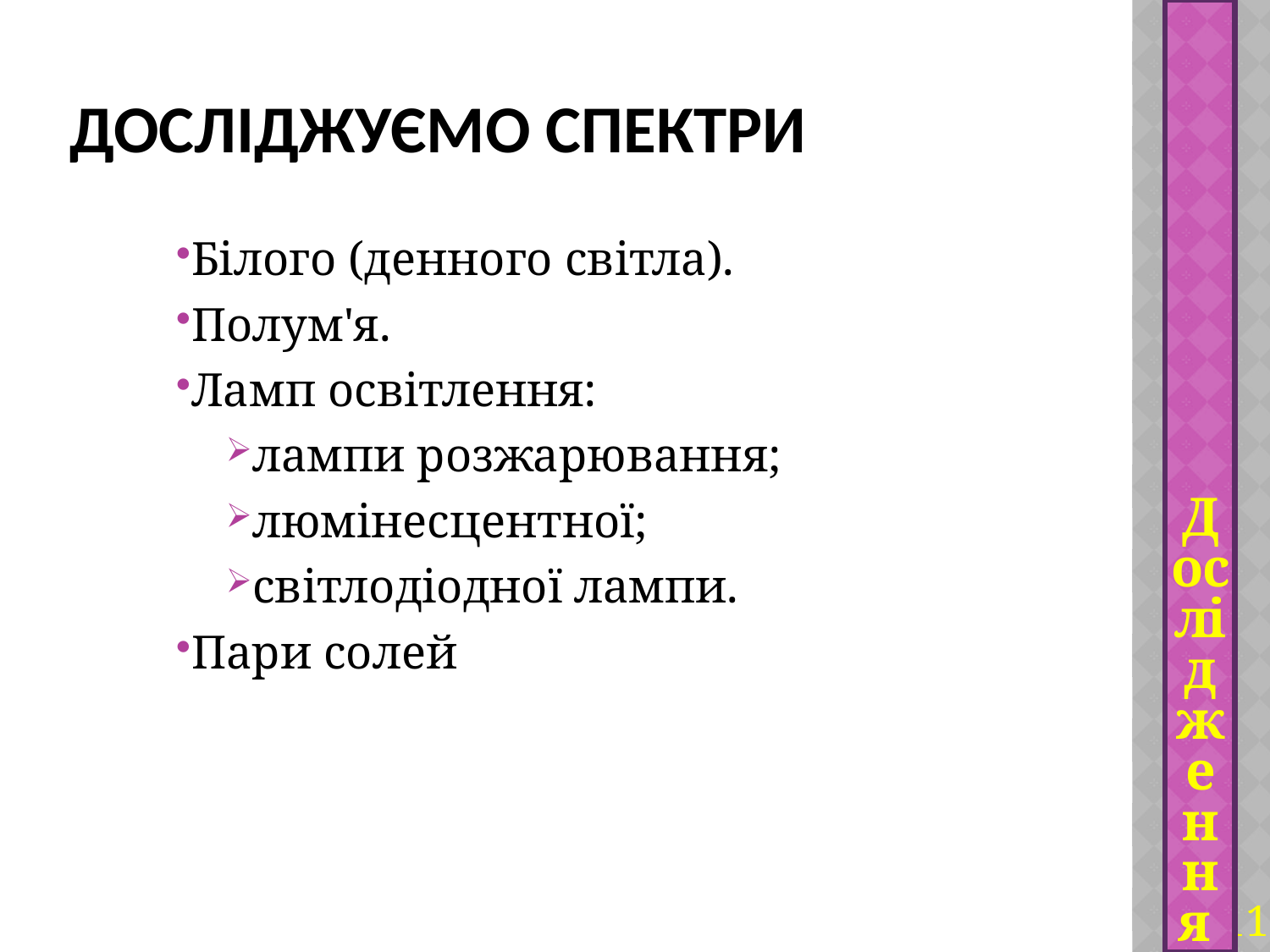

Дослідження
# Досліджуємо спектри
Білого (денного світла).
Полум'я.
Ламп освітлення:
лампи розжарювання;
люмінесцентної;
світлодіодної лампи.
Пари солей

11